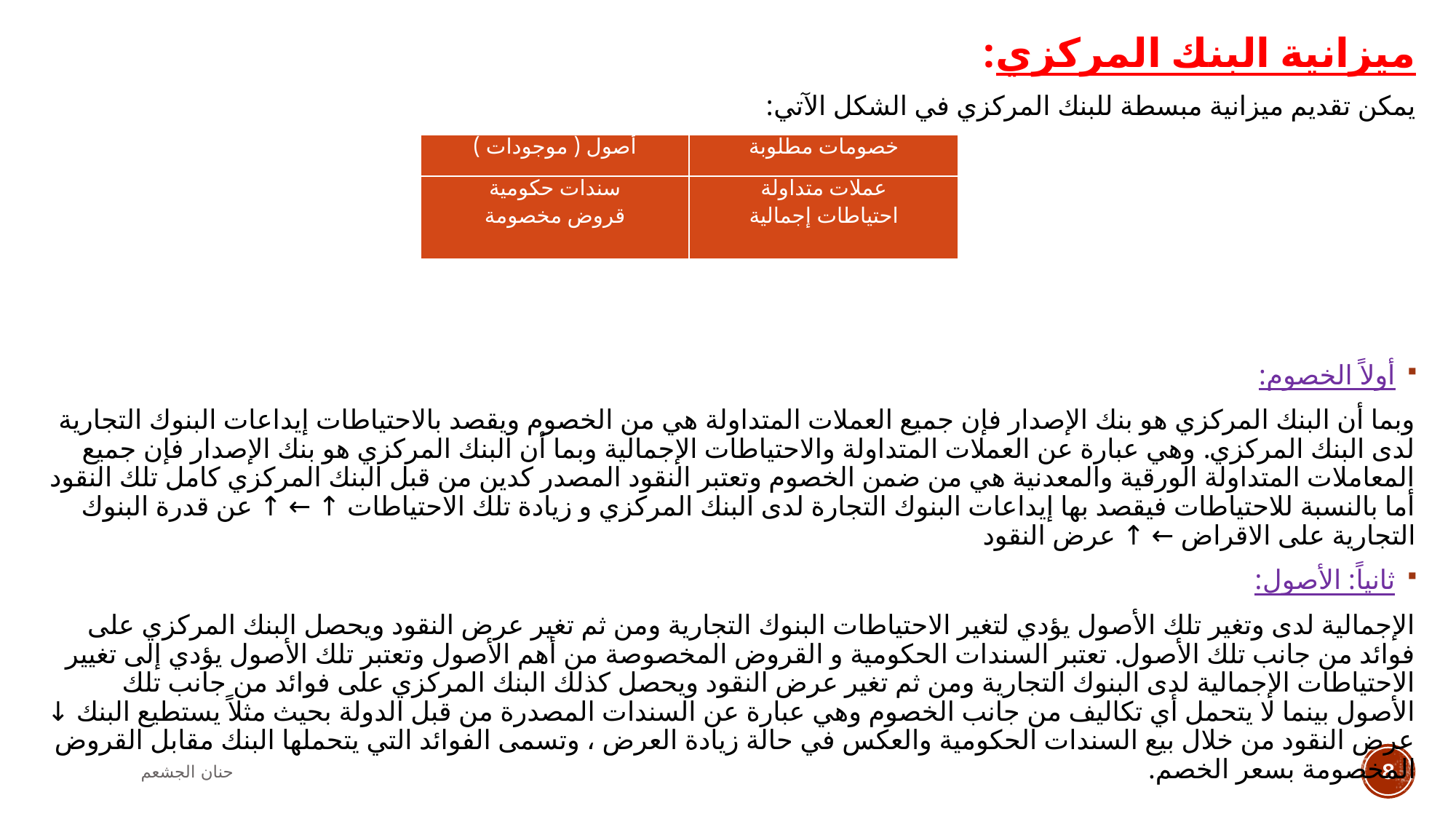

ميزانية البنك المركزي:
يمكن تقديم ميزانية مبسطة للبنك المركزي في الشكل الآتي:

أولاً الخصوم:
وبما أن البنك المركزي هو بنك الإصدار فإن جميع العملات المتداولة هي من الخصوم ويقصد بالاحتياطات إيداعات البنوك التجارية لدى البنك المركزي. وهي عبارة عن العملات المتداولة والاحتياطات الإجمالية وبما أن البنك المركزي هو بنك الإصدار فإن جميع المعاملات المتداولة الورقية والمعدنية هي من ضمن الخصوم وتعتبر النقود المصدر كدين من قبل البنك المركزي كامل تلك النقود أما بالنسبة للاحتياطات فيقصد بها إيداعات البنوك التجارة لدى البنك المركزي و زيادة تلك الاحتياطات ↑ ← ↑ عن قدرة البنوك التجارية على الاقراض ← ↑ عرض النقود
ثانياً: الأصول:
الإجمالية لدى وتغير تلك الأصول يؤدي لتغير الاحتياطات البنوك التجارية ومن ثم تغير عرض النقود ويحصل البنك المركزي على فوائد من جانب تلك الأصول. تعتبر السندات الحكومية و القروض المخصوصة من أهم الأصول وتعتبر تلك الأصول يؤدي إلى تغيير الاحتياطات الإجمالية لدى البنوك التجارية ومن ثم تغير عرض النقود ويحصل كذلك البنك المركزي على فوائد من جانب تلك الأصول بينما لا يتحمل أي تكاليف من جانب الخصوم وهي عبارة عن السندات المصدرة من قبل الدولة بحيث مثلاً يستطيع البنك ↓ عرض النقود من خلال بيع السندات الحكومية والعكس في حالة زيادة العرض ، وتسمى الفوائد التي يتحملها البنك مقابل القروض المخصومة بسعر الخصم.

| أصول ( موجودات ) | خصومات مطلوبة |
| --- | --- |
| سندات حكومية قروض مخصومة | عملات متداولة احتياطات إجمالية |
حنان الجشعم
8